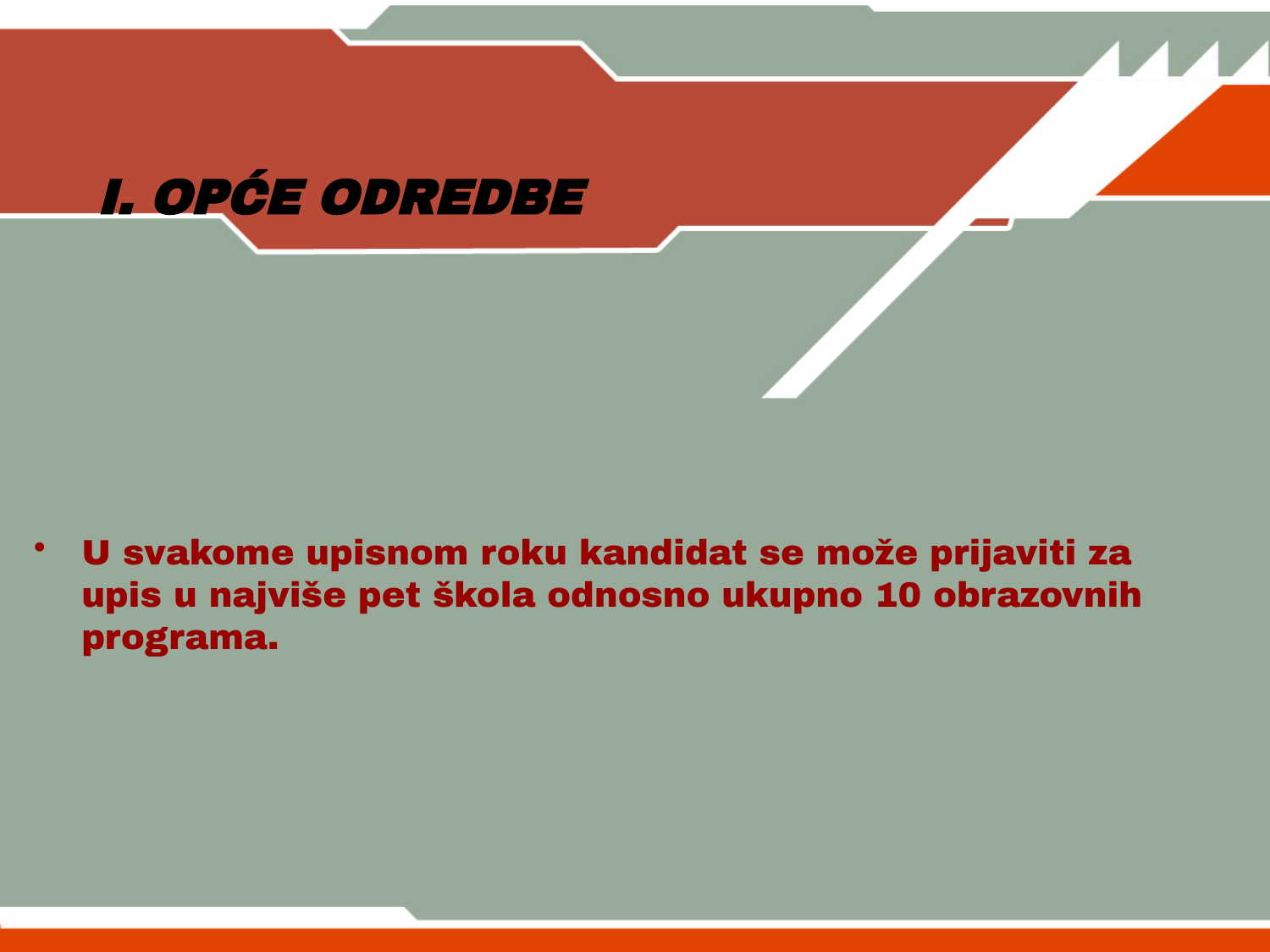

# I. OPĆE ODREDBE

U svakome upisnom roku kandidat se može prijaviti za upis u najviše pet škola odnosno ukupno 10 obrazovnih programa.